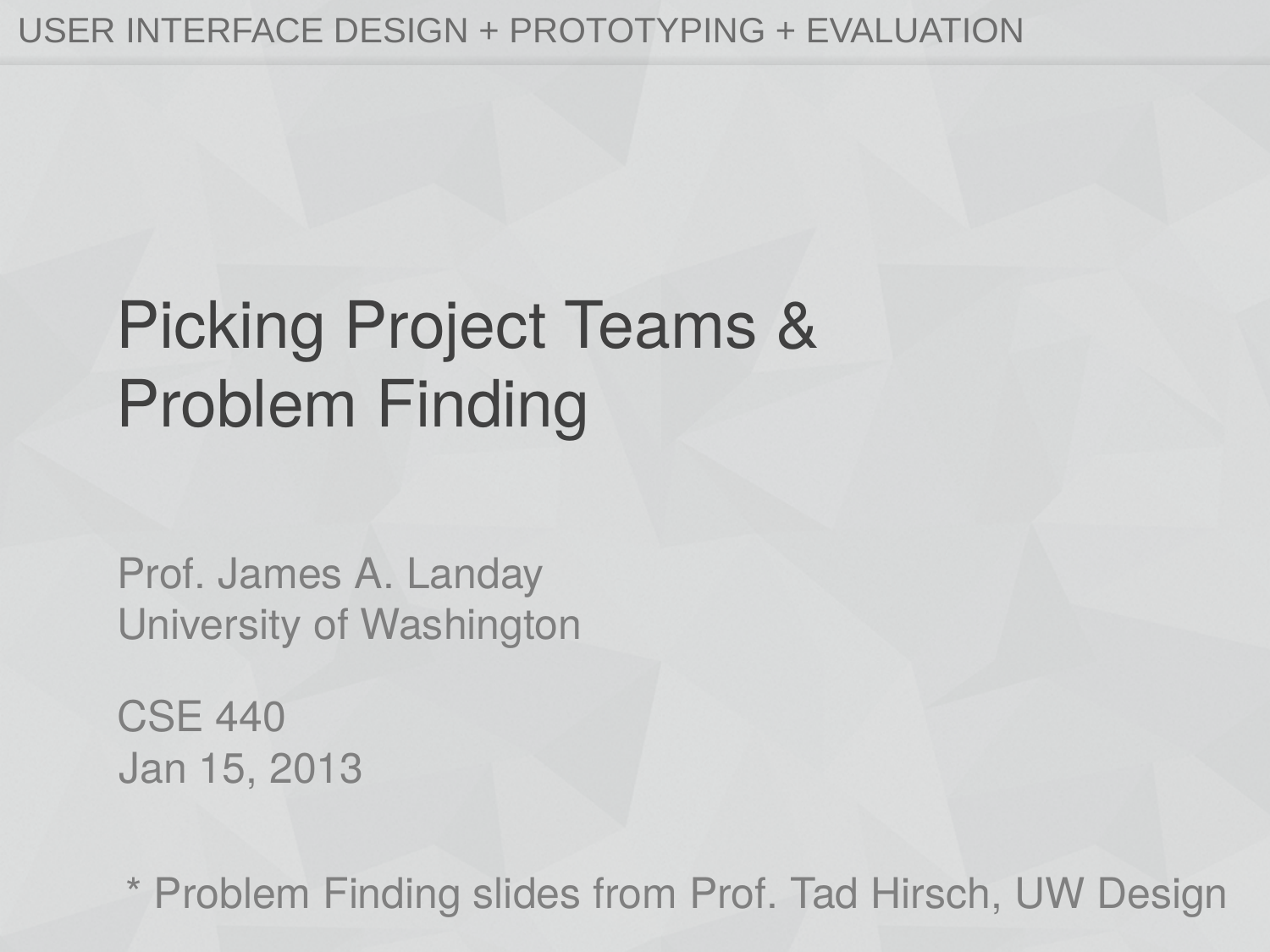

# Picking Project Teams & Problem Finding
Jan 15, 2013
* Problem Finding slides from Prof. Tad Hirsch, UW Design